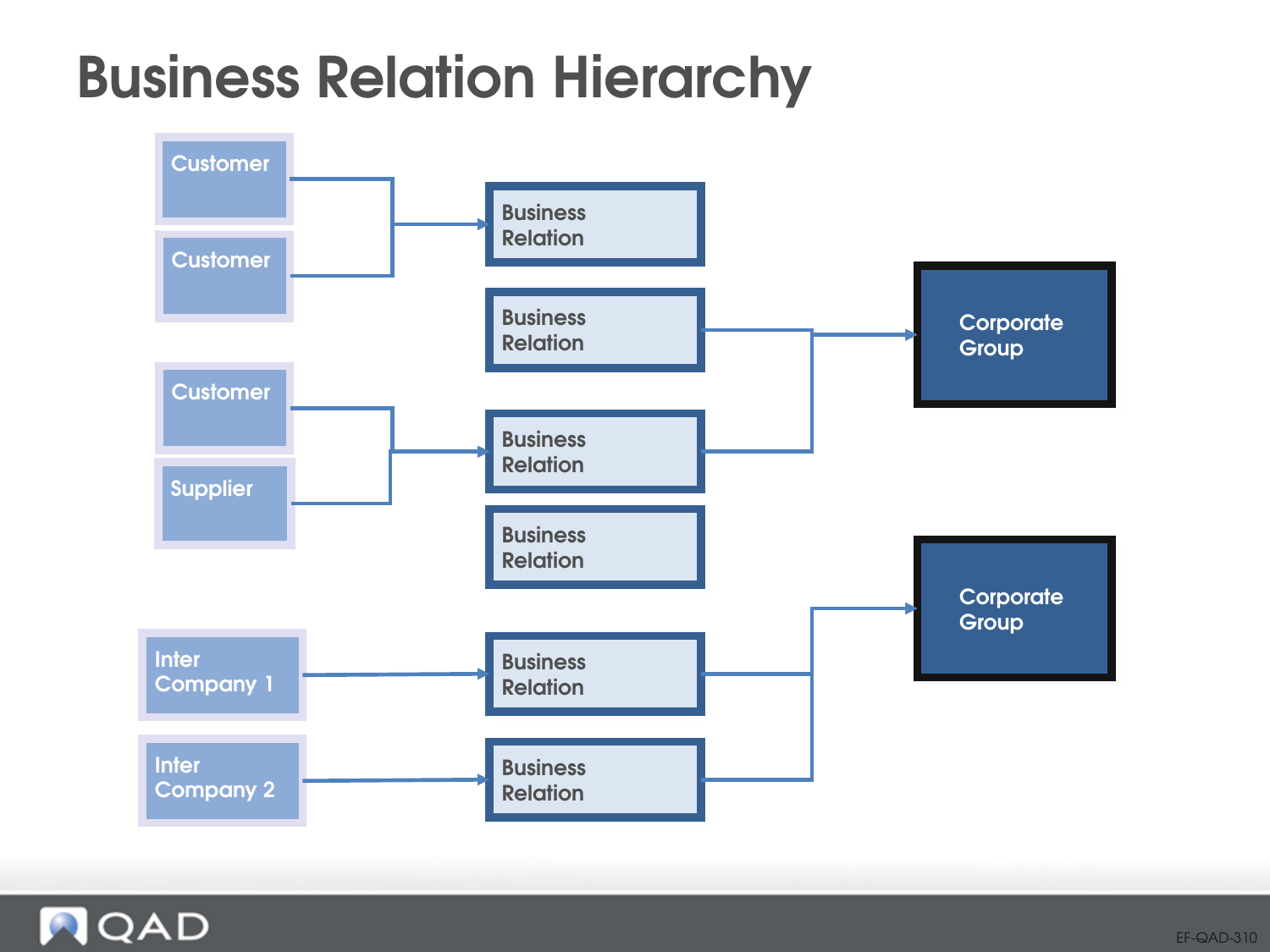

# Business Relation Hierarchy
Customer
Business
Relation
Customer
Corporate
Group
Business
Relation
Customer
Business
Relation
Supplier
Business
Relation
Corporate
Group
Inter
Company 1
Business
Relation
Inter
Company 2
Business
Relation
EF-QAD-310